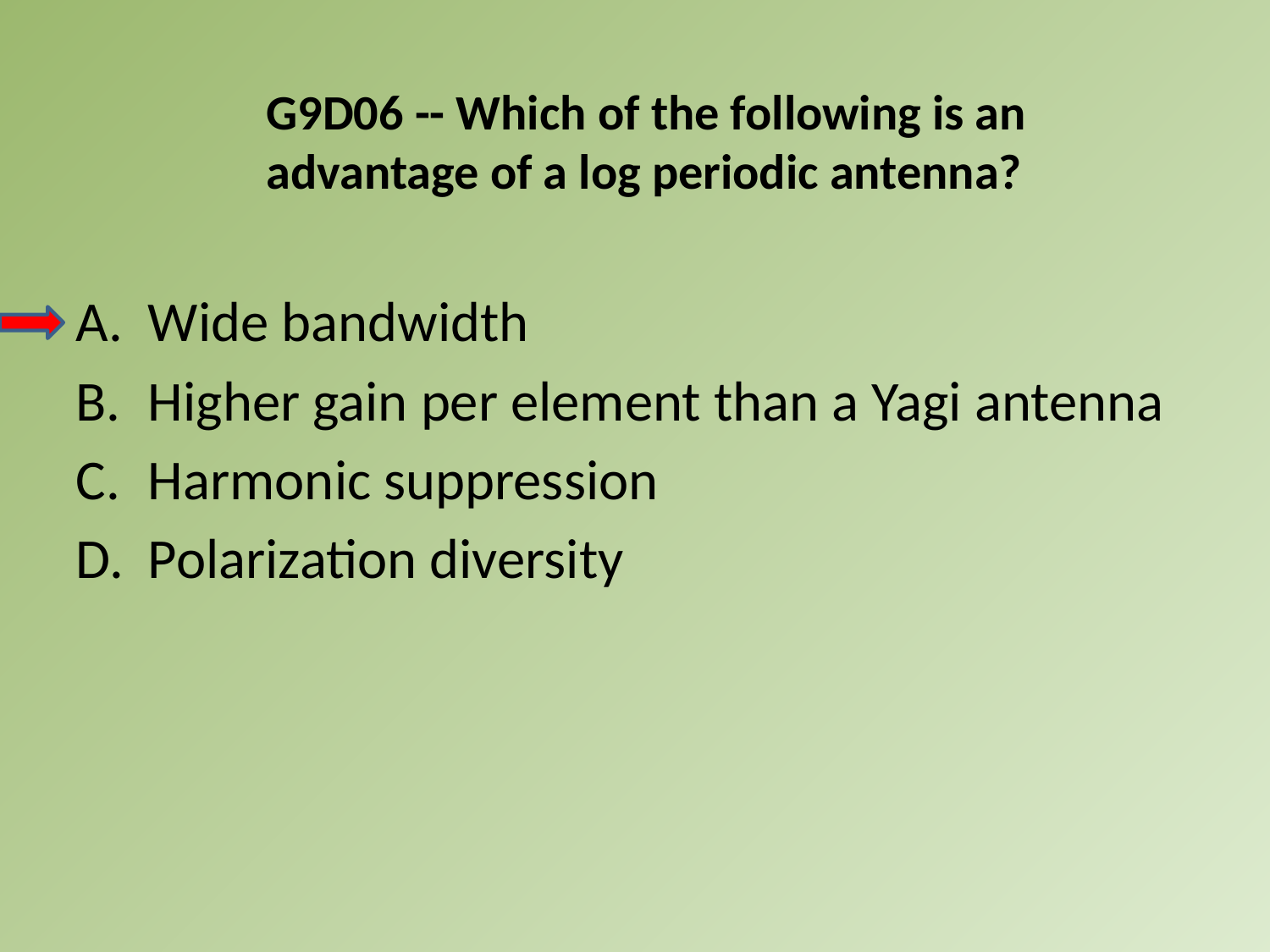

G9D06 -- Which of the following is an advantage of a log periodic antenna?
A.	Wide bandwidth
B.	Higher gain per element than a Yagi antenna
C.	Harmonic suppression
D.	Polarization diversity